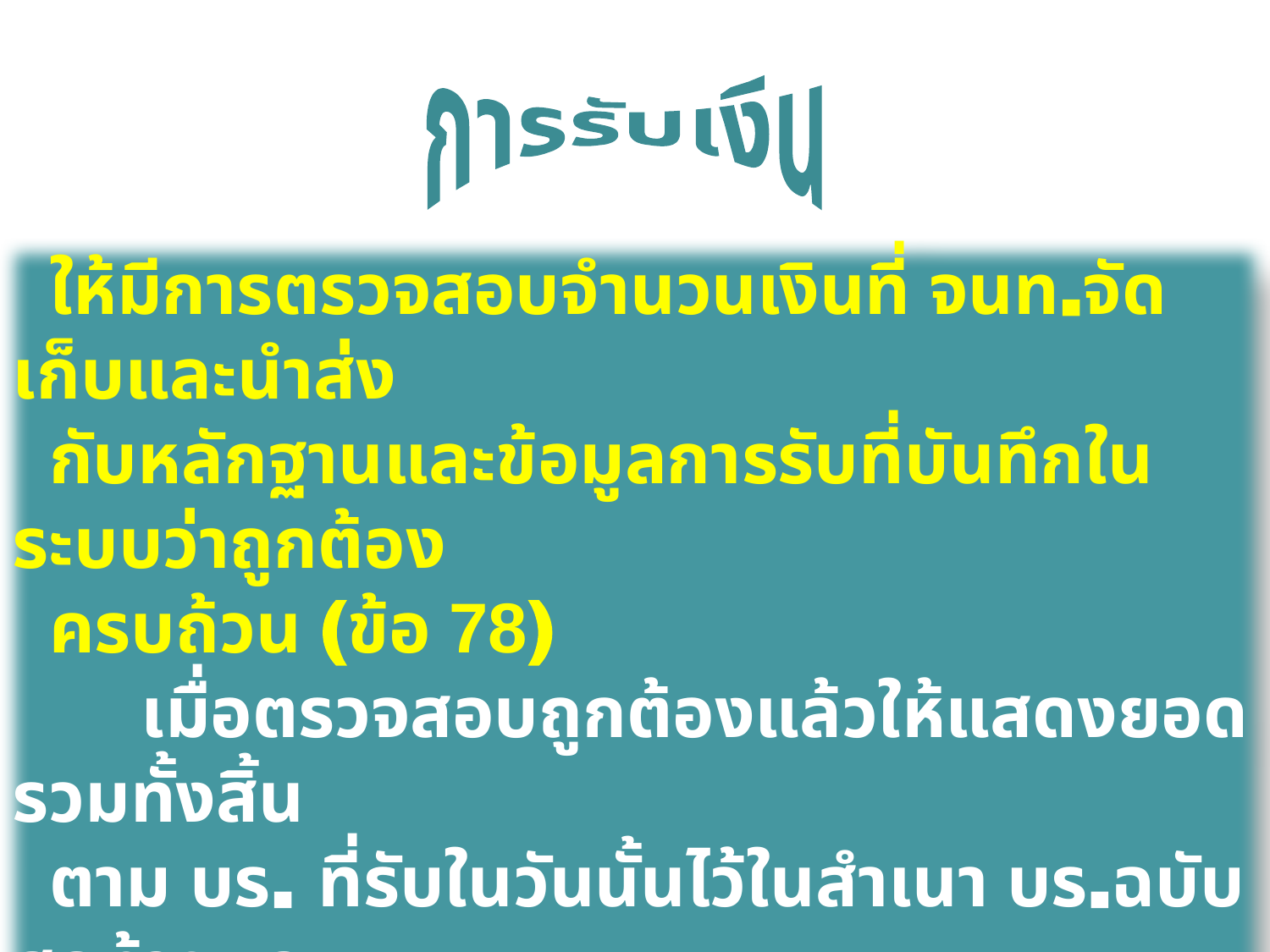

การรับเงิน
  ให้มีการตรวจสอบจำนวนเงินที่ จนท.จัดเก็บและนำส่ง
  กับหลักฐานและข้อมูลการรับที่บันทึกในระบบว่าถูกต้อง
  ครบถ้วน (ข้อ 78)
       เมื่อตรวจสอบถูกต้องแล้วให้แสดงยอดรวมทั้งสิ้น
  ตาม บร. ที่รับในวันนั้นไว้ในสำเนา บร.ฉบับสุดท้ายและ
  ลงลายมือชื่อกำกับ